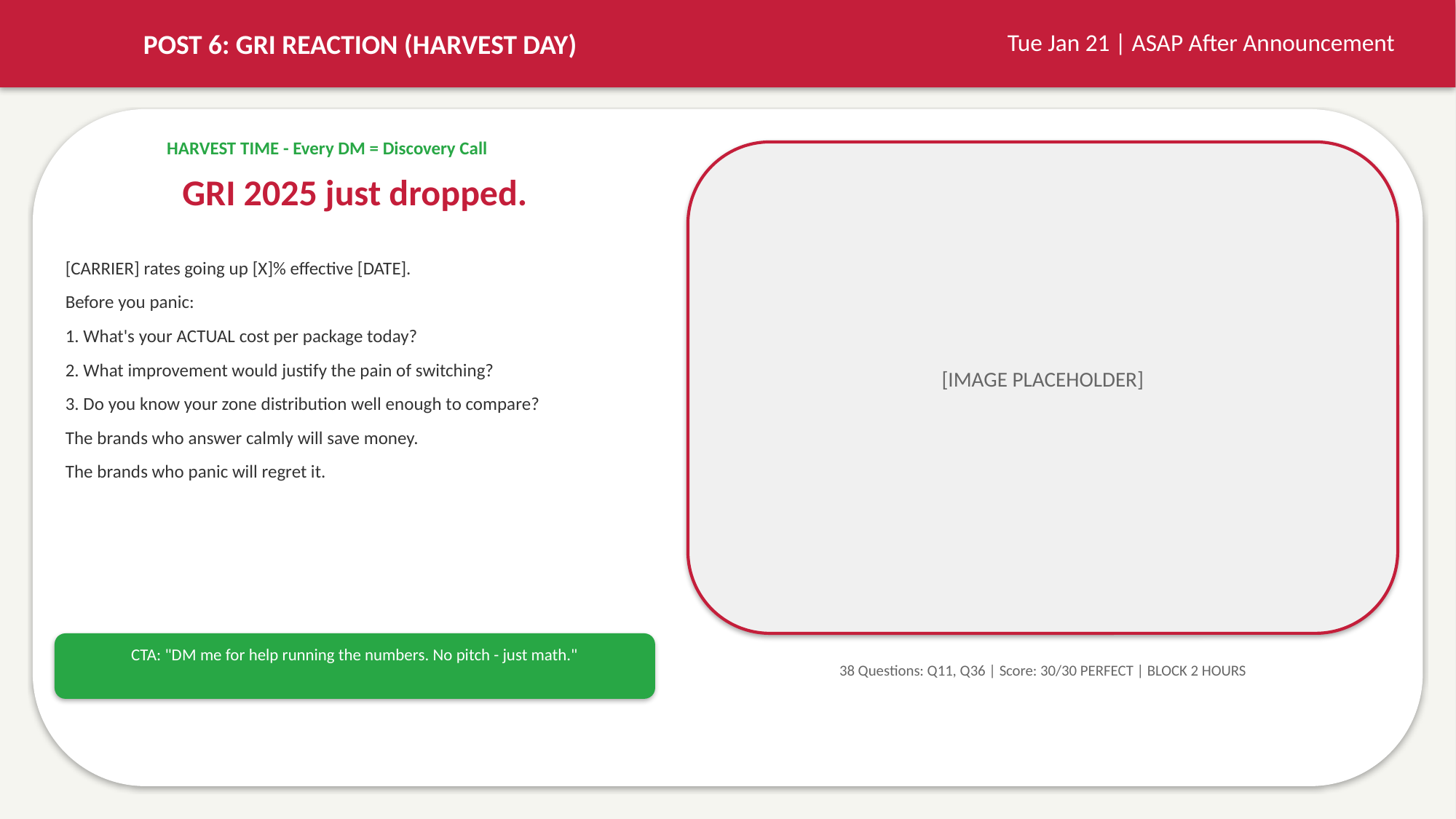

POST 6: GRI REACTION (HARVEST DAY)
Tue Jan 21 | ASAP After Announcement

HARVEST TIME - Every DM = Discovery Call

GRI 2025 just dropped.
[CARRIER] rates going up [X]% effective [DATE].
Before you panic:
1. What's your ACTUAL cost per package today?
2. What improvement would justify the pain of switching?
3. Do you know your zone distribution well enough to compare?
The brands who answer calmly will save money.
The brands who panic will regret it.
[IMAGE PLACEHOLDER]

CTA: "DM me for help running the numbers. No pitch - just math."
38 Questions: Q11, Q36 | Score: 30/30 PERFECT | BLOCK 2 HOURS